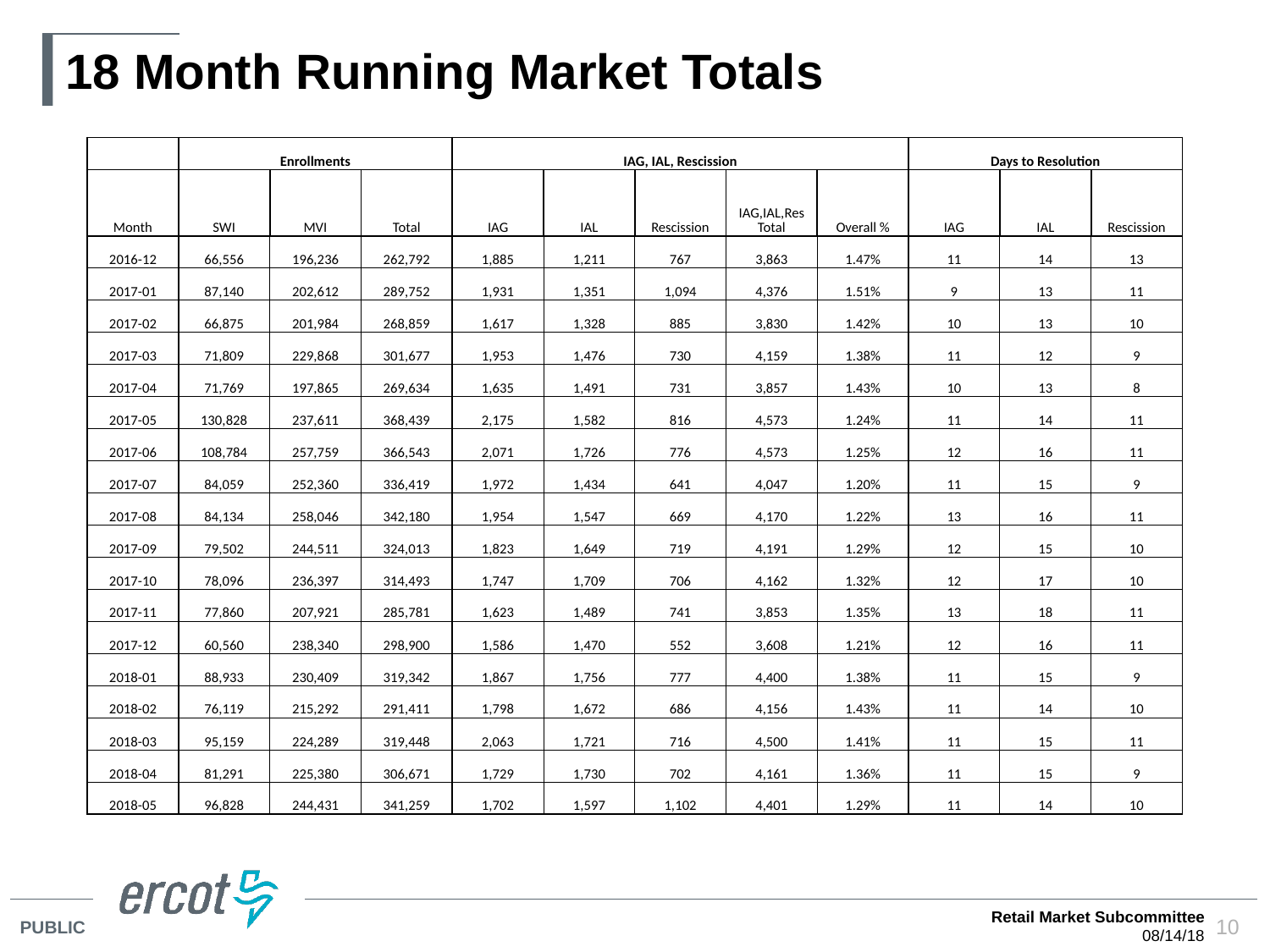

# 18 Month Running Market Totals
|  | Enrollments |  |  | IAG, IAL, Rescission |  |  |  |  | Days to Resolution |  |  |
| --- | --- | --- | --- | --- | --- | --- | --- | --- | --- | --- | --- |
| Month | SWI | MVI | Total | IAG | IAL | Rescission | IAG,IAL,Res Total | Overall % | IAG | IAL | Rescission |
| 2016-12 | 66,556 | 196,236 | 262,792 | 1,885 | 1,211 | 767 | 3,863 | 1.47% | 11 | 14 | 13 |
| 2017-01 | 87,140 | 202,612 | 289,752 | 1,931 | 1,351 | 1,094 | 4,376 | 1.51% | 9 | 13 | 11 |
| 2017-02 | 66,875 | 201,984 | 268,859 | 1,617 | 1,328 | 885 | 3,830 | 1.42% | 10 | 13 | 10 |
| 2017-03 | 71,809 | 229,868 | 301,677 | 1,953 | 1,476 | 730 | 4,159 | 1.38% | 11 | 12 | 9 |
| 2017-04 | 71,769 | 197,865 | 269,634 | 1,635 | 1,491 | 731 | 3,857 | 1.43% | 10 | 13 | 8 |
| 2017-05 | 130,828 | 237,611 | 368,439 | 2,175 | 1,582 | 816 | 4,573 | 1.24% | 11 | 14 | 11 |
| 2017-06 | 108,784 | 257,759 | 366,543 | 2,071 | 1,726 | 776 | 4,573 | 1.25% | 12 | 16 | 11 |
| 2017-07 | 84,059 | 252,360 | 336,419 | 1,972 | 1,434 | 641 | 4,047 | 1.20% | 11 | 15 | 9 |
| 2017-08 | 84,134 | 258,046 | 342,180 | 1,954 | 1,547 | 669 | 4,170 | 1.22% | 13 | 16 | 11 |
| 2017-09 | 79,502 | 244,511 | 324,013 | 1,823 | 1,649 | 719 | 4,191 | 1.29% | 12 | 15 | 10 |
| 2017-10 | 78,096 | 236,397 | 314,493 | 1,747 | 1,709 | 706 | 4,162 | 1.32% | 12 | 17 | 10 |
| 2017-11 | 77,860 | 207,921 | 285,781 | 1,623 | 1,489 | 741 | 3,853 | 1.35% | 13 | 18 | 11 |
| 2017-12 | 60,560 | 238,340 | 298,900 | 1,586 | 1,470 | 552 | 3,608 | 1.21% | 12 | 16 | 11 |
| 2018-01 | 88,933 | 230,409 | 319,342 | 1,867 | 1,756 | 777 | 4,400 | 1.38% | 11 | 15 | 9 |
| 2018-02 | 76,119 | 215,292 | 291,411 | 1,798 | 1,672 | 686 | 4,156 | 1.43% | 11 | 14 | 10 |
| 2018-03 | 95,159 | 224,289 | 319,448 | 2,063 | 1,721 | 716 | 4,500 | 1.41% | 11 | 15 | 11 |
| 2018-04 | 81,291 | 225,380 | 306,671 | 1,729 | 1,730 | 702 | 4,161 | 1.36% | 11 | 15 | 9 |
| 2018-05 | 96,828 | 244,431 | 341,259 | 1,702 | 1,597 | 1,102 | 4,401 | 1.29% | 11 | 14 | 10 |
Retail Market Subcommittee
08/14/18
10